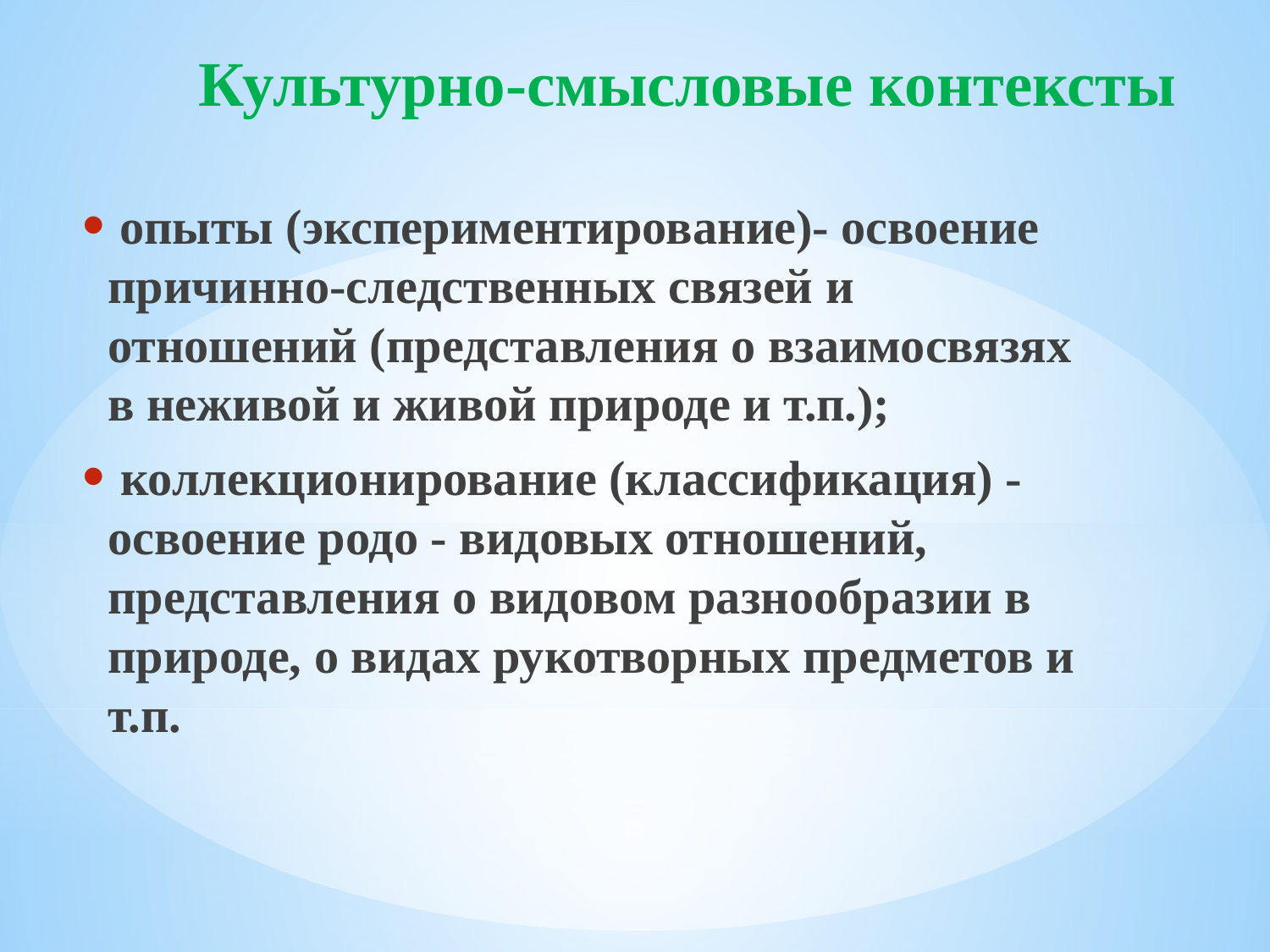

# Культурно-смысловые контексты
 опыты (экспериментирование)- освоение причинно-следственных связей и отношений (представления о взаимосвязях в неживой и живой природе и т.п.);
 коллекционирование (классификация) - освоение родо - видовых отношений, представления о видовом разнообразии в природе, о видах рукотворных предметов и т.п.